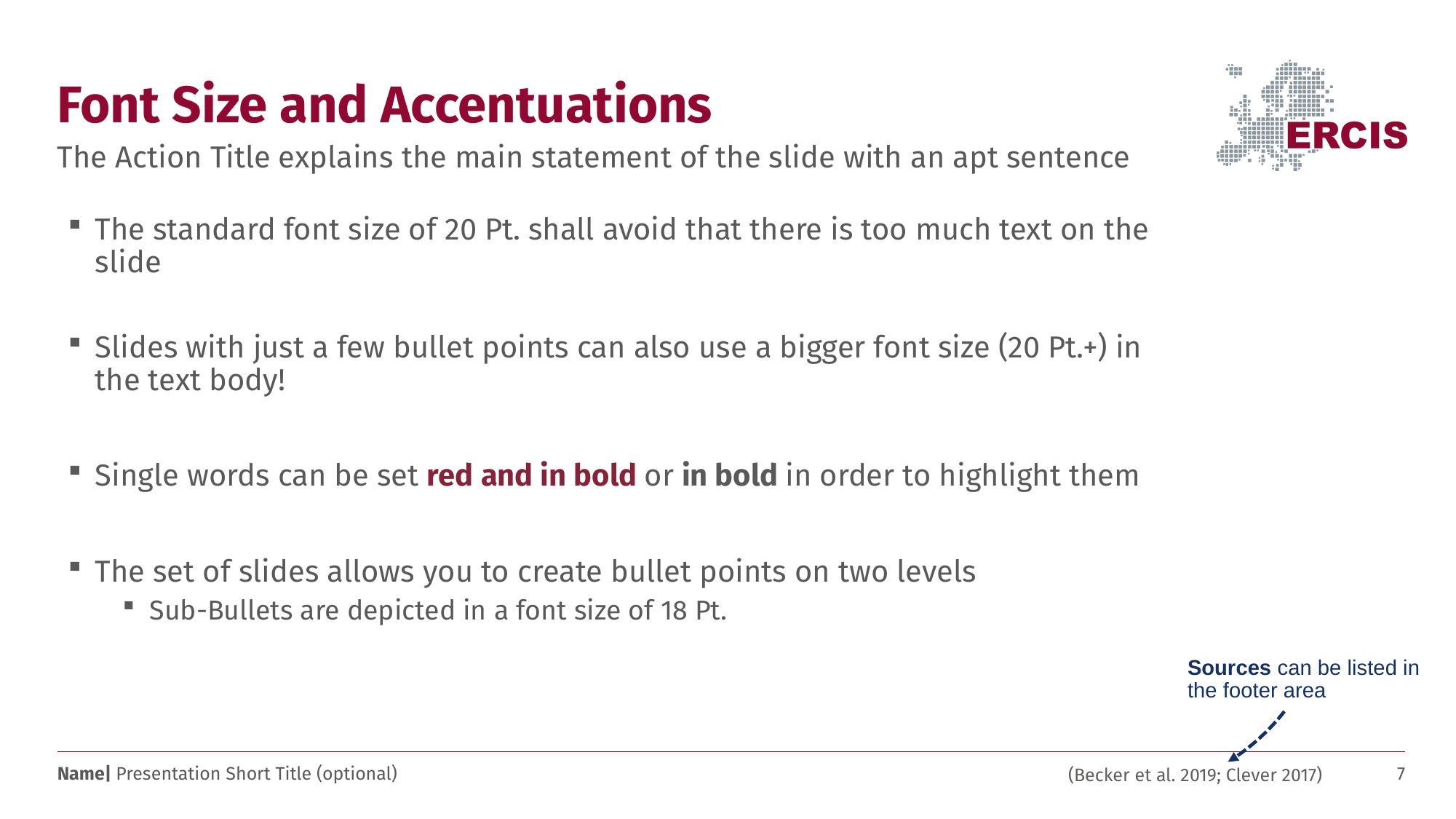

# Font Size and Accentuations
The Action Title explains the main statement of the slide with an apt sentence
The standard font size of 20 Pt. shall avoid that there is too much text on the slide

Slides with just a few bullet points can also use a bigger font size (20 Pt.+) in the text body!

Single words can be set red and in bold or in bold in order to highlight them

The set of slides allows you to create bullet points on two levels
Sub-Bullets are depicted in a font size of 18 Pt.

Sources can be listed in the footer area
(Becker et al. 2019; Clever 2017)
7